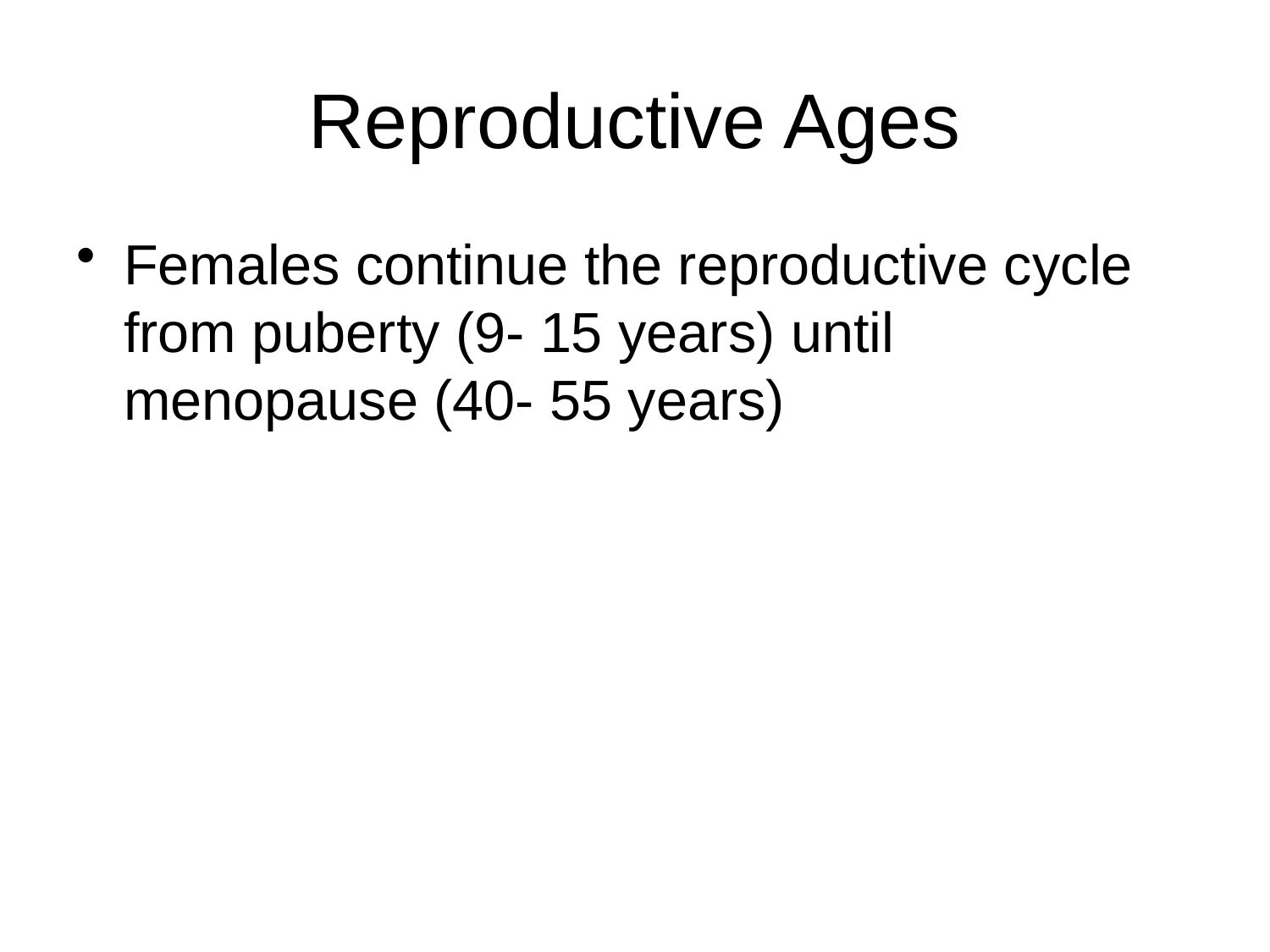

# Reproductive Ages
Females continue the reproductive cycle from puberty (9- 15 years) until menopause (40- 55 years)